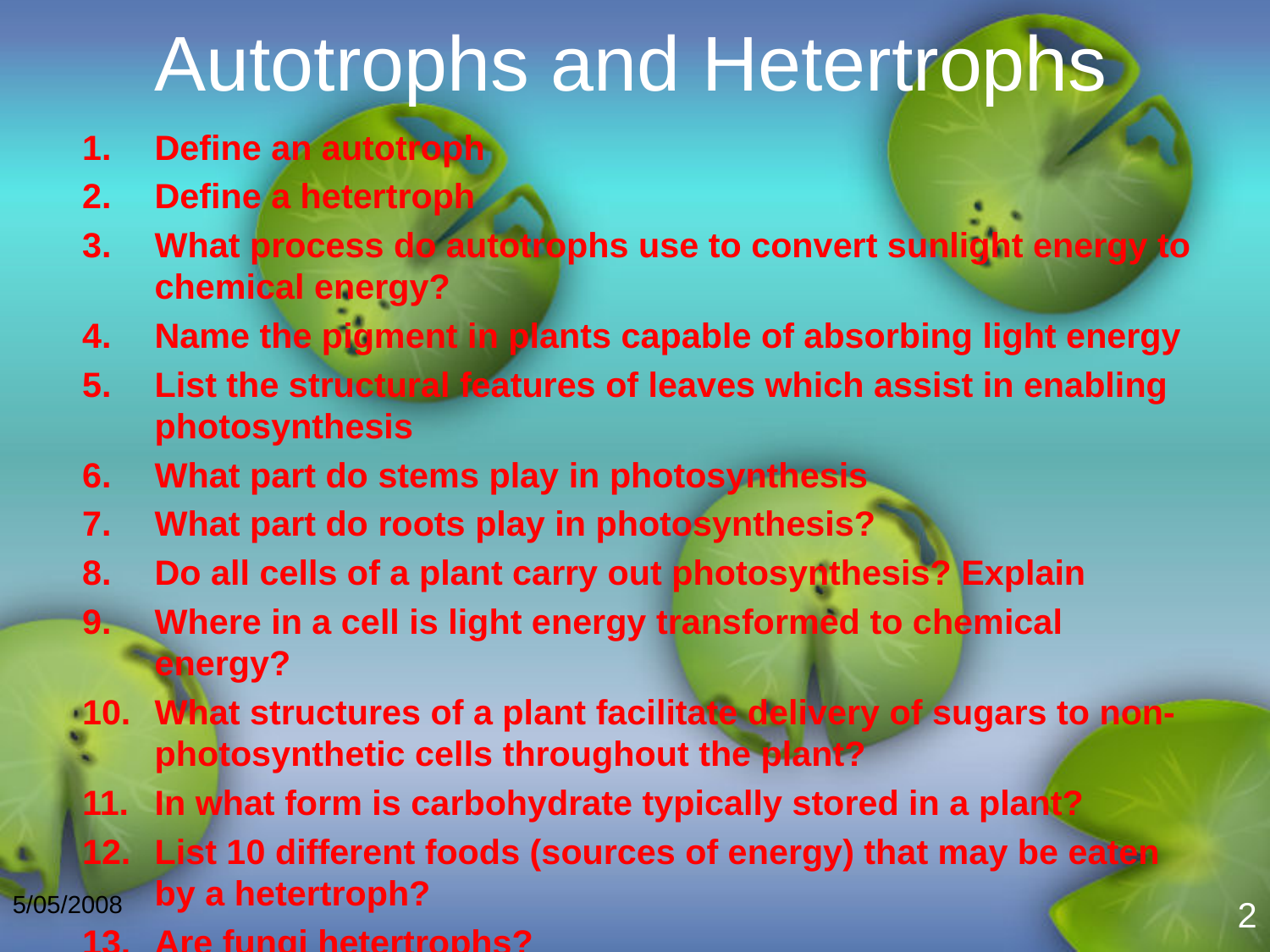

# Autotrophs and Hetertrophs
Define an autotroph
Define a hetertroph
What process do autotrophs use to convert sunlight energy to chemical energy?
Name the pigment in plants capable of absorbing light energy
List the structural features of leaves which assist in enabling photosynthesis
What part do stems play in photosynthesis
What part do roots play in photosynthesis?
Do all cells of a plant carry out photosynthesis? Explain
Where in a cell is light energy transformed to chemical energy?
What structures of a plant facilitate delivery of sugars to non-photosynthetic cells throughout the plant?
In what form is carbohydrate typically stored in a plant?
List 10 different foods (sources of energy) that may be eaten by a hetertroph?
Are fungi hetertrophs?

5/05/2008
2